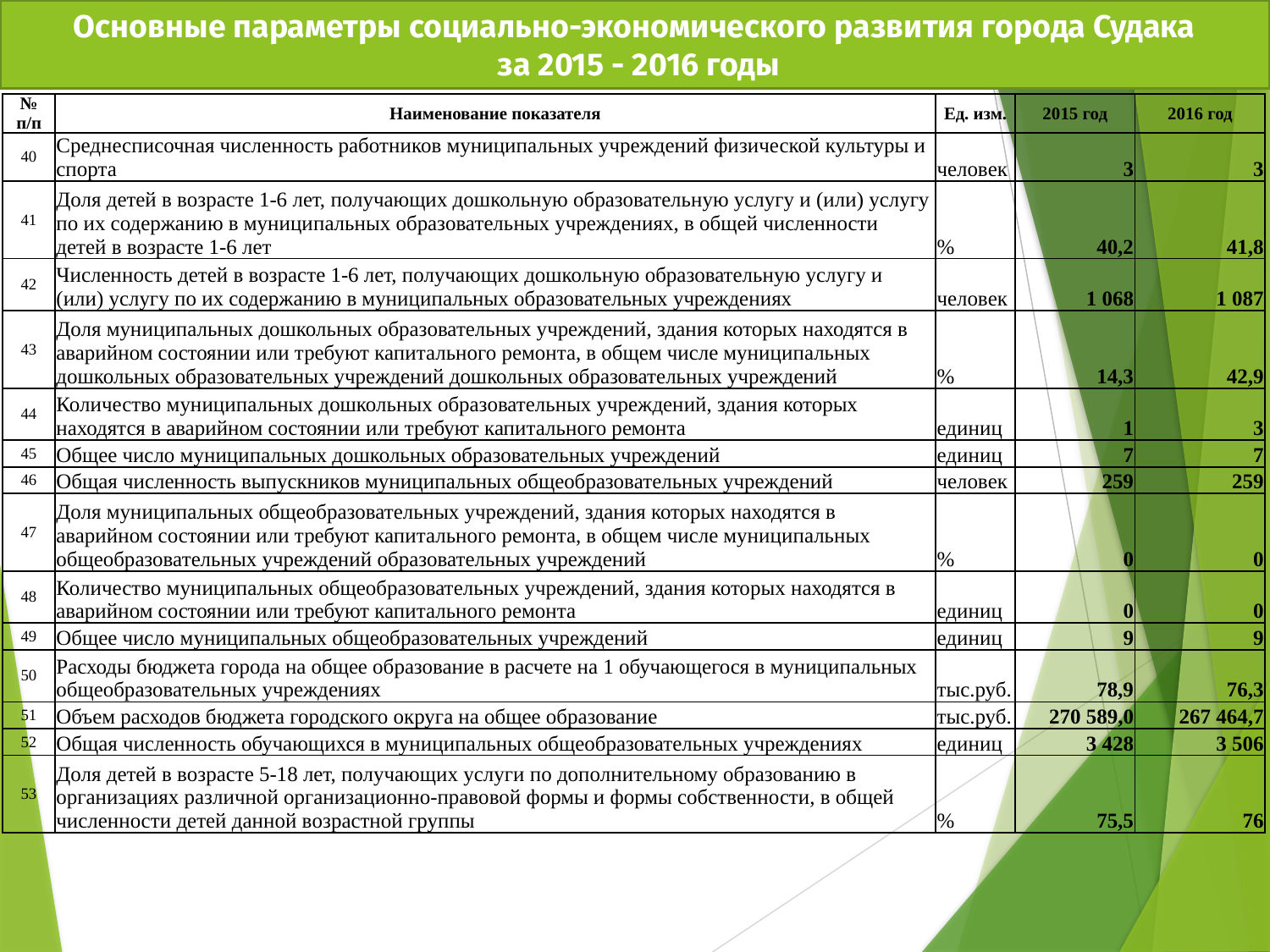

Основные параметры социально-экономического развития города Судака
 за 2015 - 2016 годы
| № п/п | Наименование показателя | Ед. изм. | 2015 год | 2016 год |
| --- | --- | --- | --- | --- |
| 40 | Среднесписочная численность работников муниципальных учреждений физической культуры и спорта | человек | 3 | 3 |
| 41 | Доля детей в возрасте 1-6 лет, получающих дошкольную образовательную услугу и (или) услугу по их содержанию в муниципальных образовательных учреждениях, в общей численности детей в возрасте 1-6 лет | % | 40,2 | 41,8 |
| 42 | Численность детей в возрасте 1-6 лет, получающих дошкольную образовательную услугу и (или) услугу по их содержанию в муниципальных образовательных учреждениях | человек | 1 068 | 1 087 |
| 43 | Доля муниципальных дошкольных образовательных учреждений, здания которых находятся в аварийном состоянии или требуют капитального ремонта, в общем числе муниципальных дошкольных образовательных учреждений дошкольных образовательных учреждений | % | 14,3 | 42,9 |
| 44 | Количество муниципальных дошкольных образовательных учреждений, здания которых находятся в аварийном состоянии или требуют капитального ремонта | единиц | 1 | 3 |
| 45 | Общее число муниципальных дошкольных образовательных учреждений | единиц | 7 | 7 |
| 46 | Общая численность выпускников муниципальных общеобразовательных учреждений | человек | 259 | 259 |
| 47 | Доля муниципальных общеобразовательных учреждений, здания которых находятся в аварийном состоянии или требуют капитального ремонта, в общем числе муниципальных общеобразовательных учреждений образовательных учреждений | % | 0 | 0 |
| 48 | Количество муниципальных общеобразовательных учреждений, здания которых находятся в аварийном состоянии или требуют капитального ремонта | единиц | 0 | 0 |
| 49 | Общее число муниципальных общеобразовательных учреждений | единиц | 9 | 9 |
| 50 | Расходы бюджета города на общее образование в расчете на 1 обучающегося в муниципальных общеобразовательных учреждениях | тыс.руб. | 78,9 | 76,3 |
| 51 | Объем расходов бюджета городского округа на общее образование | тыс.руб. | 270 589,0 | 267 464,7 |
| 52 | Общая численность обучающихся в муниципальных общеобразовательных учреждениях | единиц | 3 428 | 3 506 |
| 53 | Доля детей в возрасте 5-18 лет, получающих услуги по дополнительному образованию в организациях различной организационно-правовой формы и формы собственности, в общей численности детей данной возрастной группы | % | 75,5 | 76 |
9